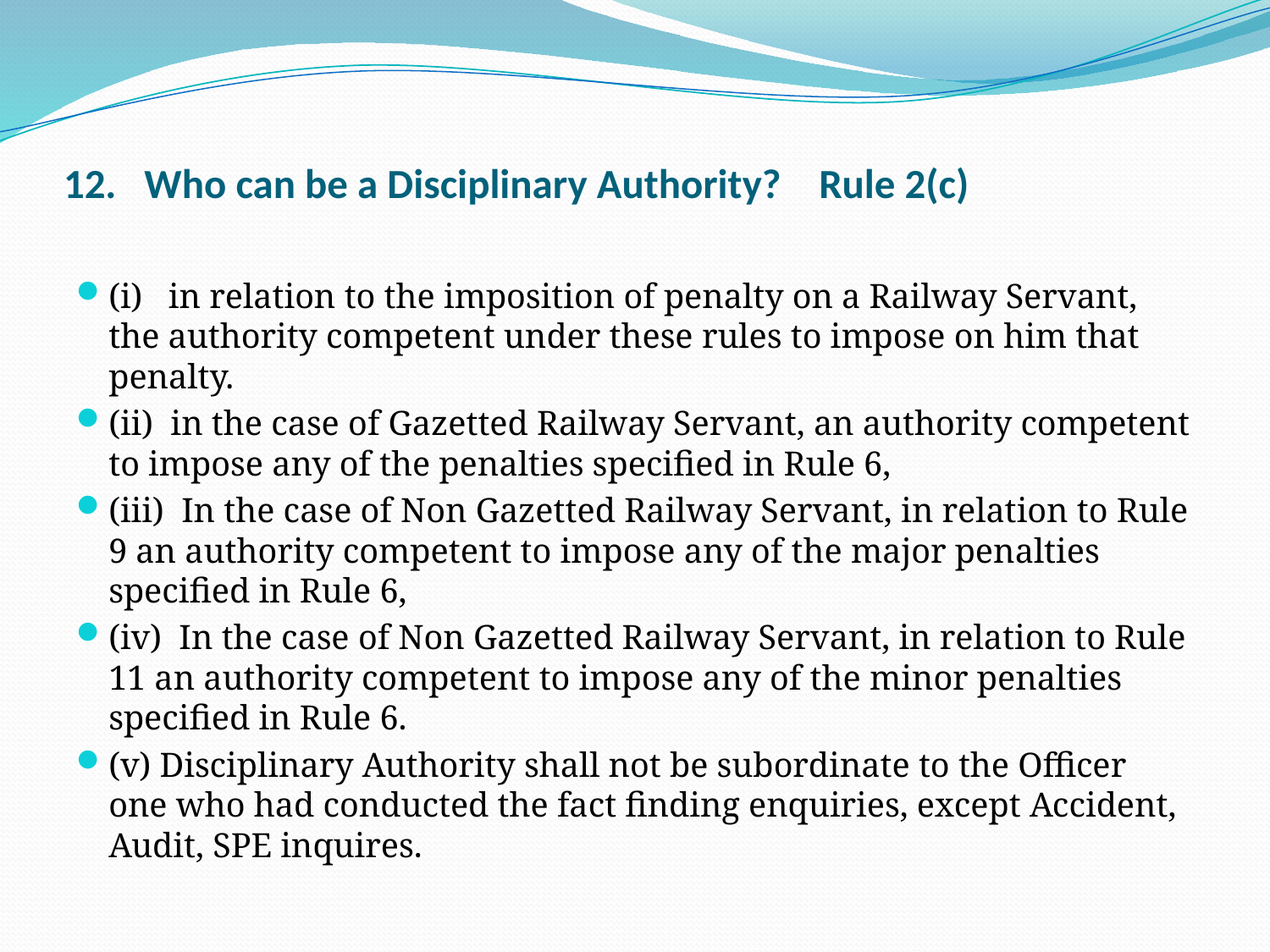

# 12.   Who can be a Disciplinary Authority?    Rule 2(c)
(i)   in relation to the imposition of penalty on a Railway Servant, the authority competent under these rules to impose on him that penalty.
(ii)  in the case of Gazetted Railway Servant, an authority competent to impose any of the penalties specified in Rule 6,
(iii)  In the case of Non Gazetted Railway Servant, in relation to Rule 9 an authority competent to impose any of the major penalties specified in Rule 6,
(iv)  In the case of Non Gazetted Railway Servant, in relation to Rule 11 an authority competent to impose any of the minor penalties specified in Rule 6.
(v) Disciplinary Authority shall not be subordinate to the Officer one who had conducted the fact finding enquiries, except Accident, Audit, SPE inquires.